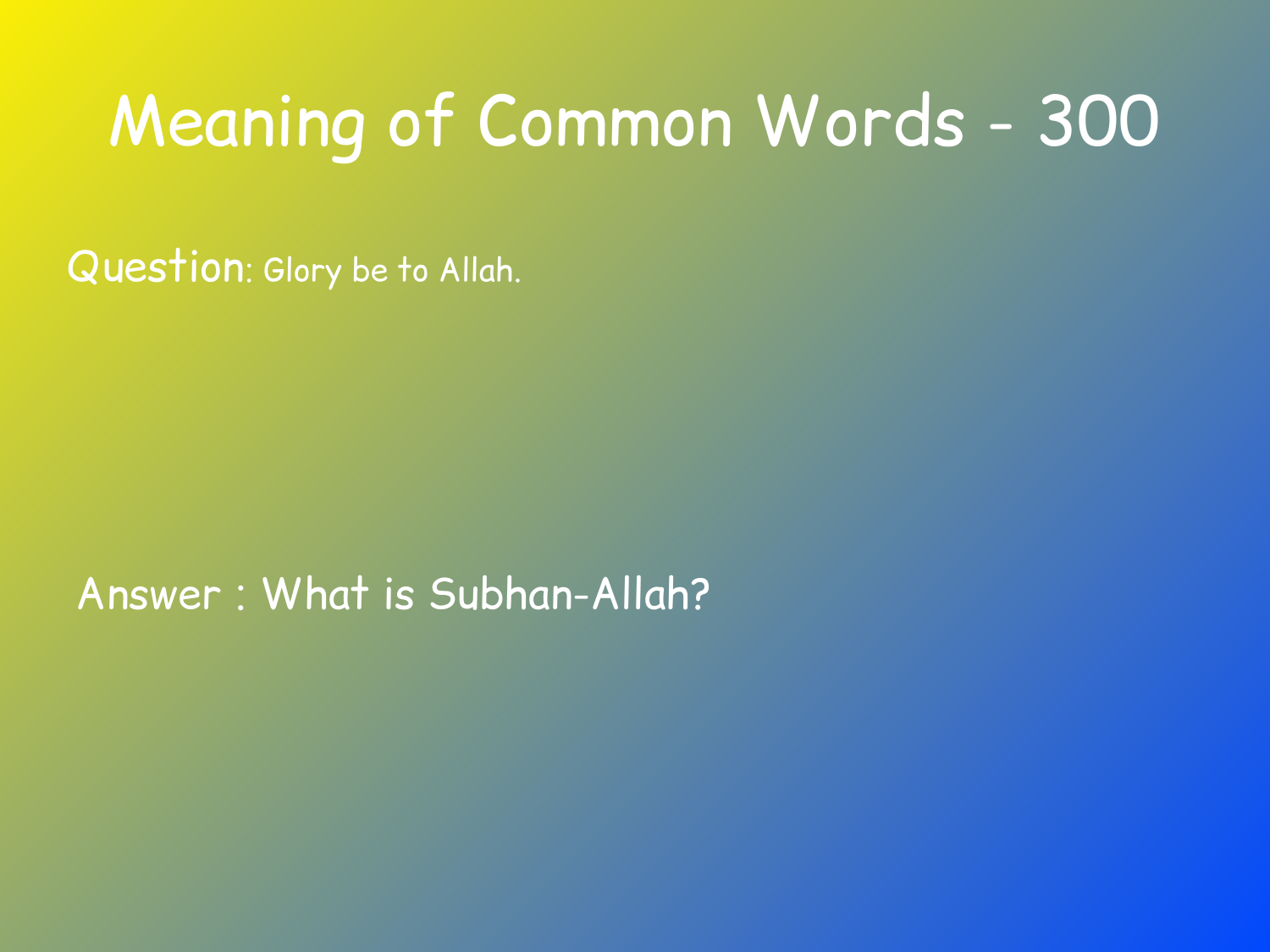

# Meaning of Common Words - 300
Question: Glory be to Allah.

Answer : What is Subhan-Allah?